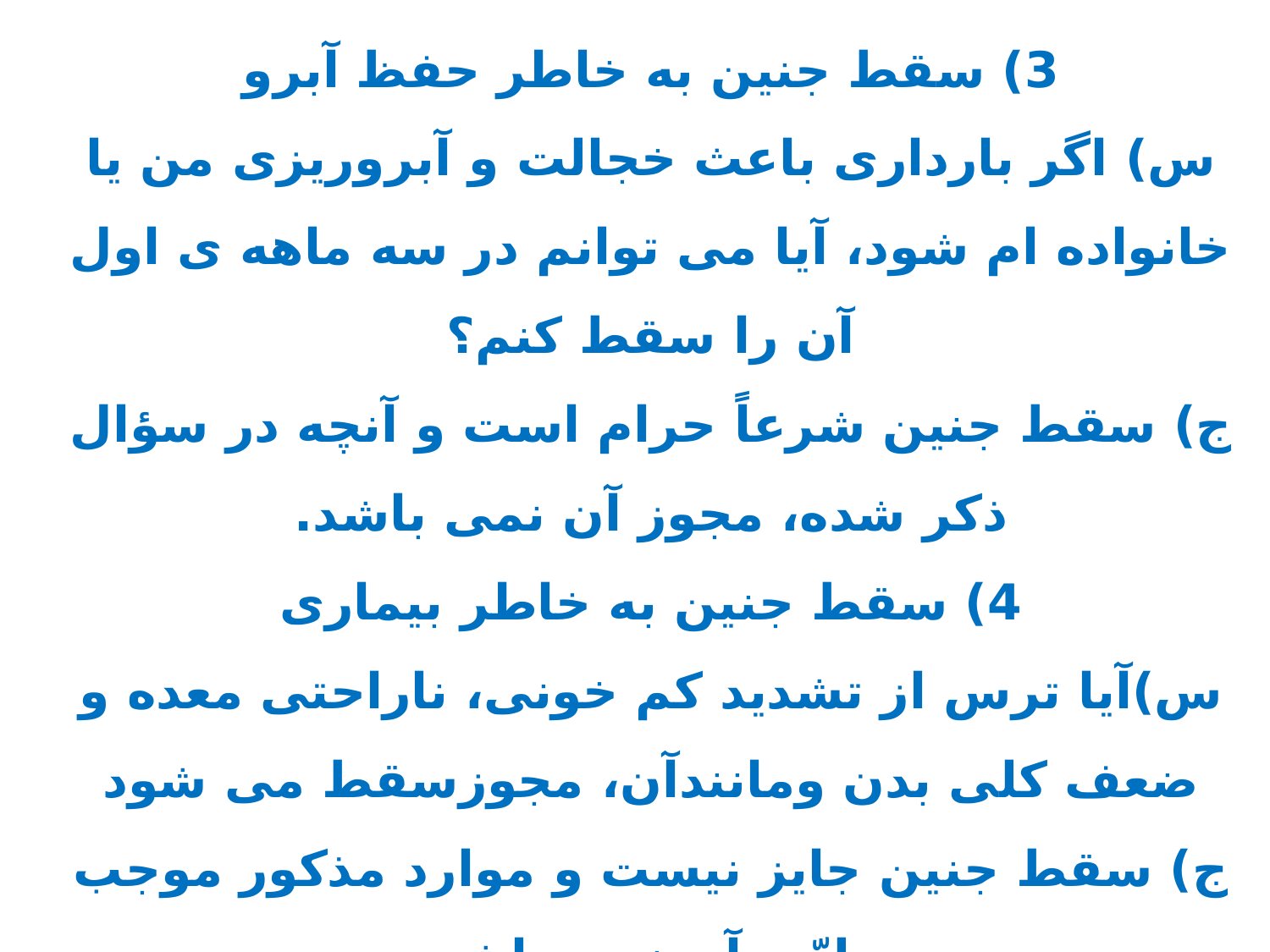

# 3) سقط جنین به خاطر حفظ آبرو س) اگر بارداری باعث خجالت و آبروریزی من یا خانواده ام شود، آیا می توانم در سه ماهه ی اول آن را سقط کنم؟ ج) سقط جنین شرعاً حرام است و آنچه در سؤال ذکر شده، مجوز آن نمی باشد. 4) سقط جنین به خاطر بیماری س)آیا ترس از تشدید کم خونی، ناراحتی معده و ضعف کلی بدن ومانندآن، مجوزسقط می شود ج) سقط جنین جایز نیست و موارد مذکور موجب حلیّت آن نمی باشد.